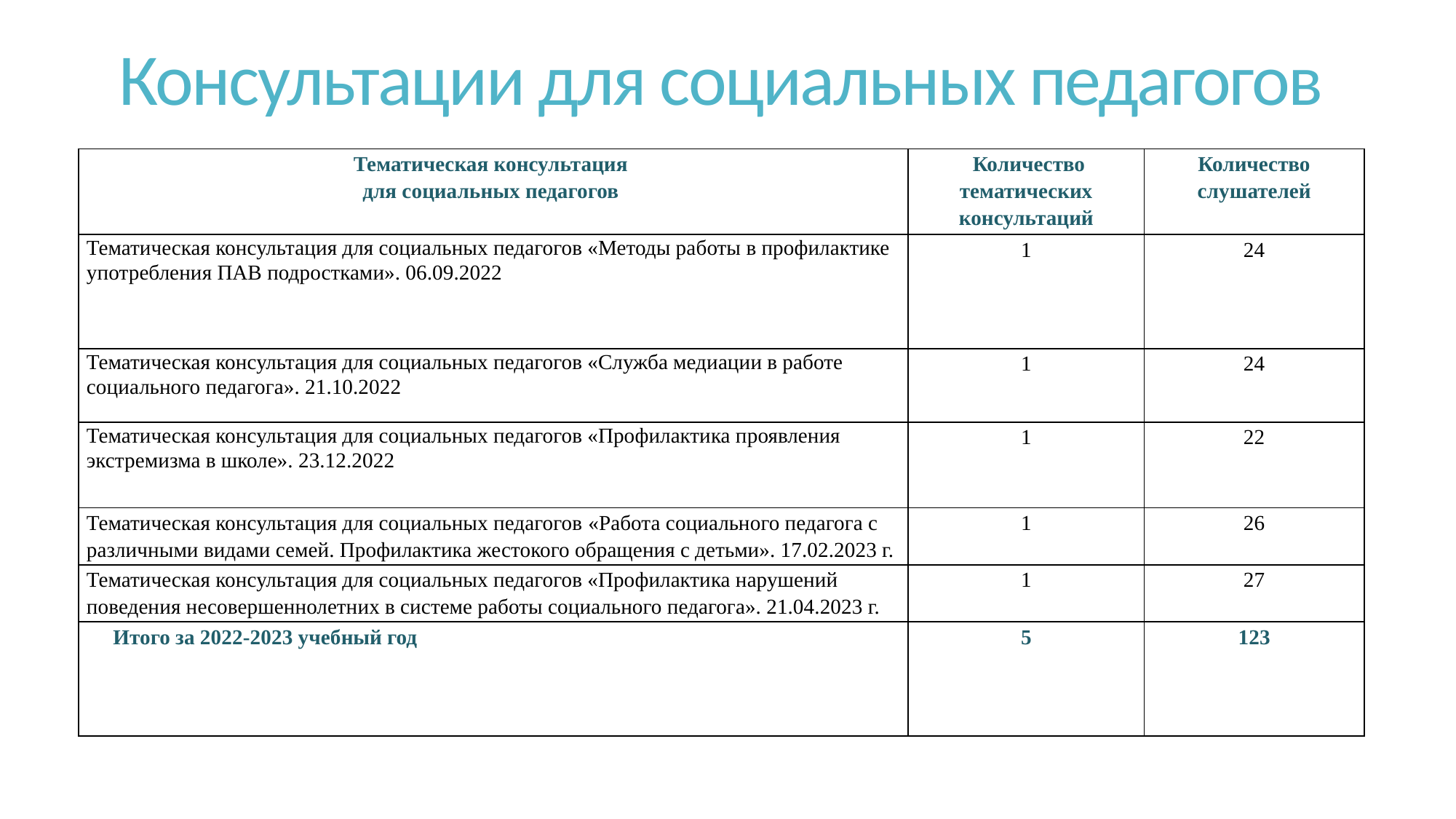

# Консультации для социальных педагогов
| Тематическая консультация для социальных педагогов | Количество тематических консультаций | Количество слушателей |
| --- | --- | --- |
| Тематическая консультация для социальных педагогов «Методы работы в профилактике употребления ПАВ подростками». 06.09.2022 | 1 | 24 |
| Тематическая консультация для социальных педагогов «Служба медиации в работе социального педагога». 21.10.2022 | 1 | 24 |
| Тематическая консультация для социальных педагогов «Профилактика проявления экстремизма в школе». 23.12.2022 | 1 | 22 |
| Тематическая консультация для социальных педагогов «Работа социального педагога с различными видами семей. Профилактика жестокого обращения с детьми». 17.02.2023 г. | 1 | 26 |
| Тематическая консультация для социальных педагогов «Профилактика нарушений поведения несовершеннолетних в системе работы социального педагога». 21.04.2023 г. | 1 | 27 |
| Итого за 2022-2023 учебный год | 5 | 123 |